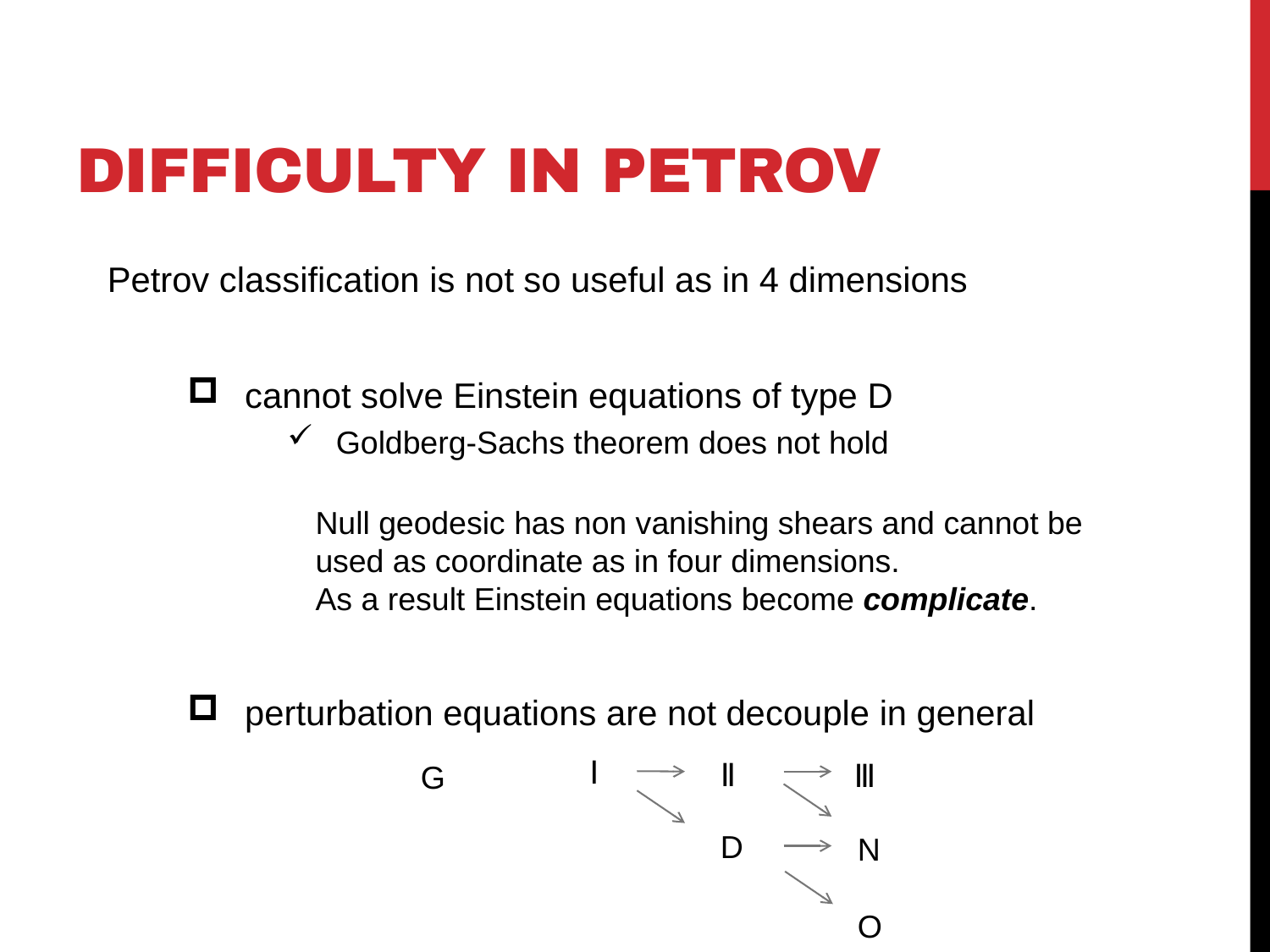

# difficulty in petrov
Petrov classification is not so useful as in 4 dimensions
 cannot solve Einstein equations of type D

 perturbation equations are not decouple in general
 Goldberg-Sachs theorem does not hold
Null geodesic has non vanishing shears and cannot be used as coordinate as in four dimensions.
As a result Einstein equations become complicate.
Ⅰ
Ⅱ
Ⅲ
D
N
O
G